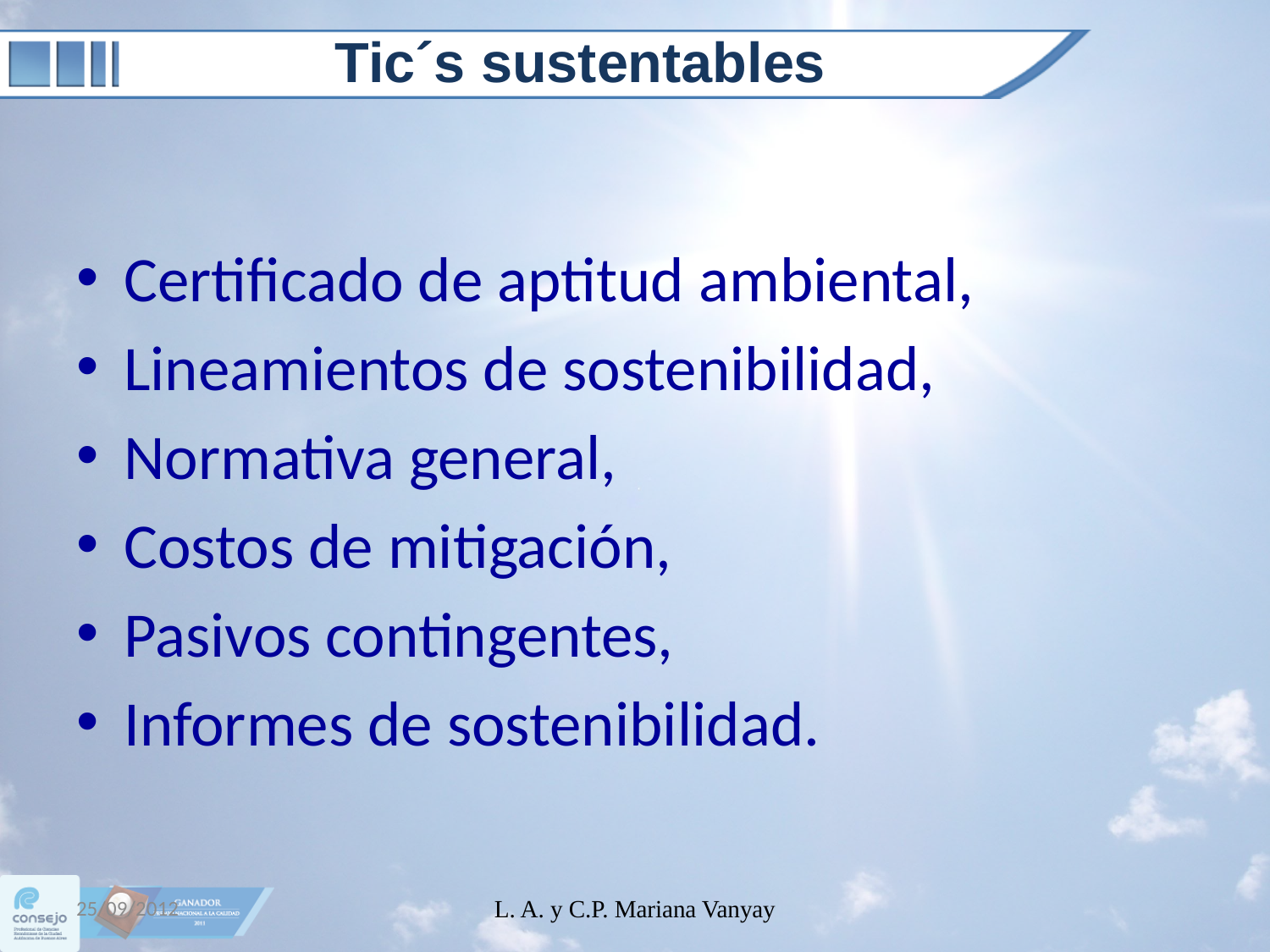

# Tic´s sustentables

Certificado de aptitud ambiental,
Lineamientos de sostenibilidad,
Normativa general,
Costos de mitigación,
Pasivos contingentes,
Informes de sostenibilidad.

25/09/2012
L. A. y C.P. Mariana Vanyay